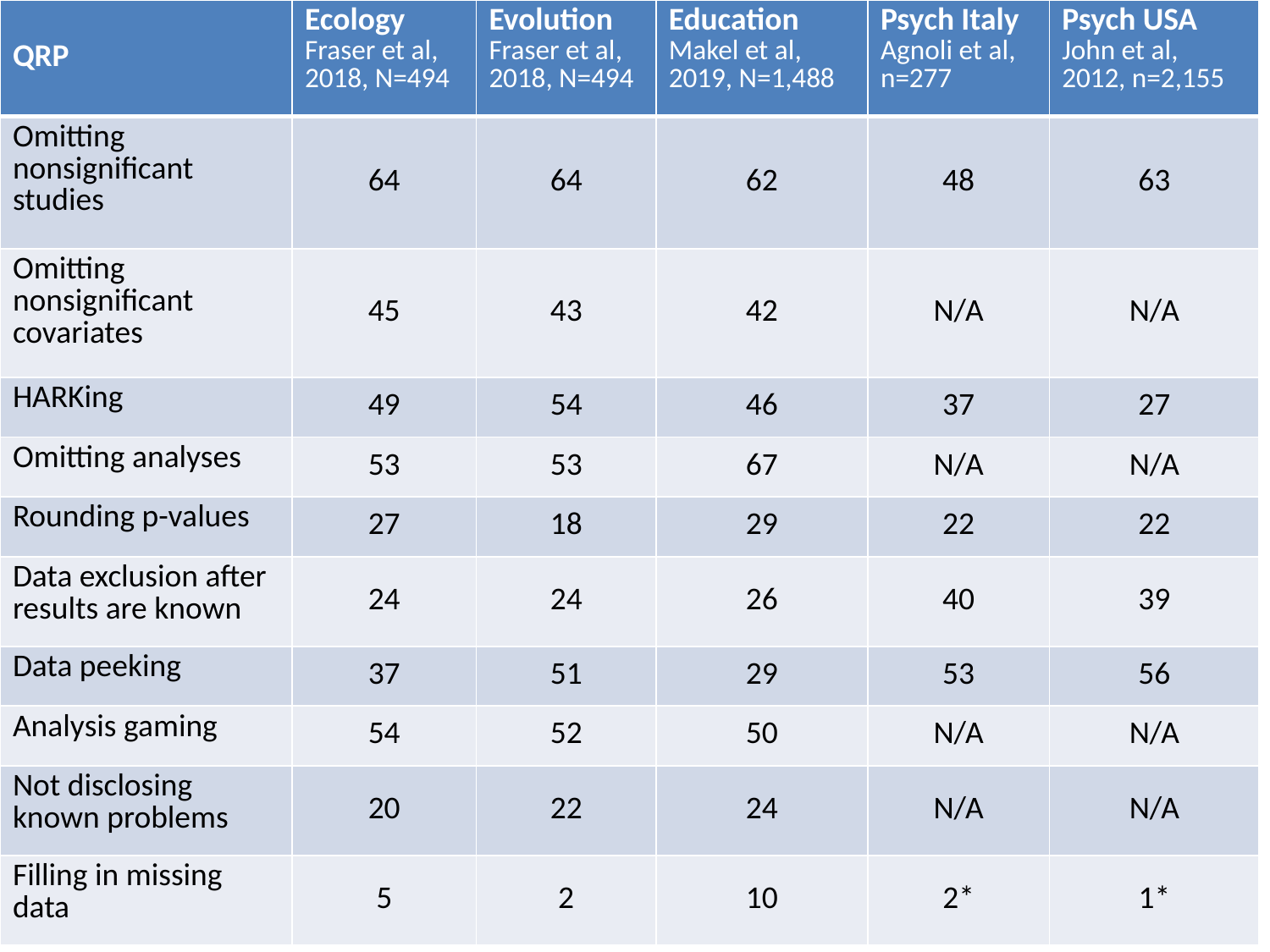

| QRP | Ecology Fraser et al, 2018, N=494 | Evolution Fraser et al, 2018, N=494 | Education Makel et al, 2019, N=1,488 | Psych Italy Agnoli et al, n=277 | Psych USA John et al, 2012, n=2,155 |
| --- | --- | --- | --- | --- | --- |
| Omitting nonsignificant studies | 64 | 64 | 62 | 48 | 63 |
| Omitting nonsignificant covariates | 45 | 43 | 42 | N/A | N/A |
| HARKing | 49 | 54 | 46 | 37 | 27 |
| Omitting analyses | 53 | 53 | 67 | N/A | N/A |
| Rounding p-values | 27 | 18 | 29 | 22 | 22 |
| Data exclusion after results are known | 24 | 24 | 26 | 40 | 39 |
| Data peeking | 37 | 51 | 29 | 53 | 56 |
| Analysis gaming | 54 | 52 | 50 | N/A | N/A |
| Not disclosing known problems | 20 | 22 | 24 | N/A | N/A |
| Filling in missing data | 5 | 2 | 10 | 2\* | 1\* |